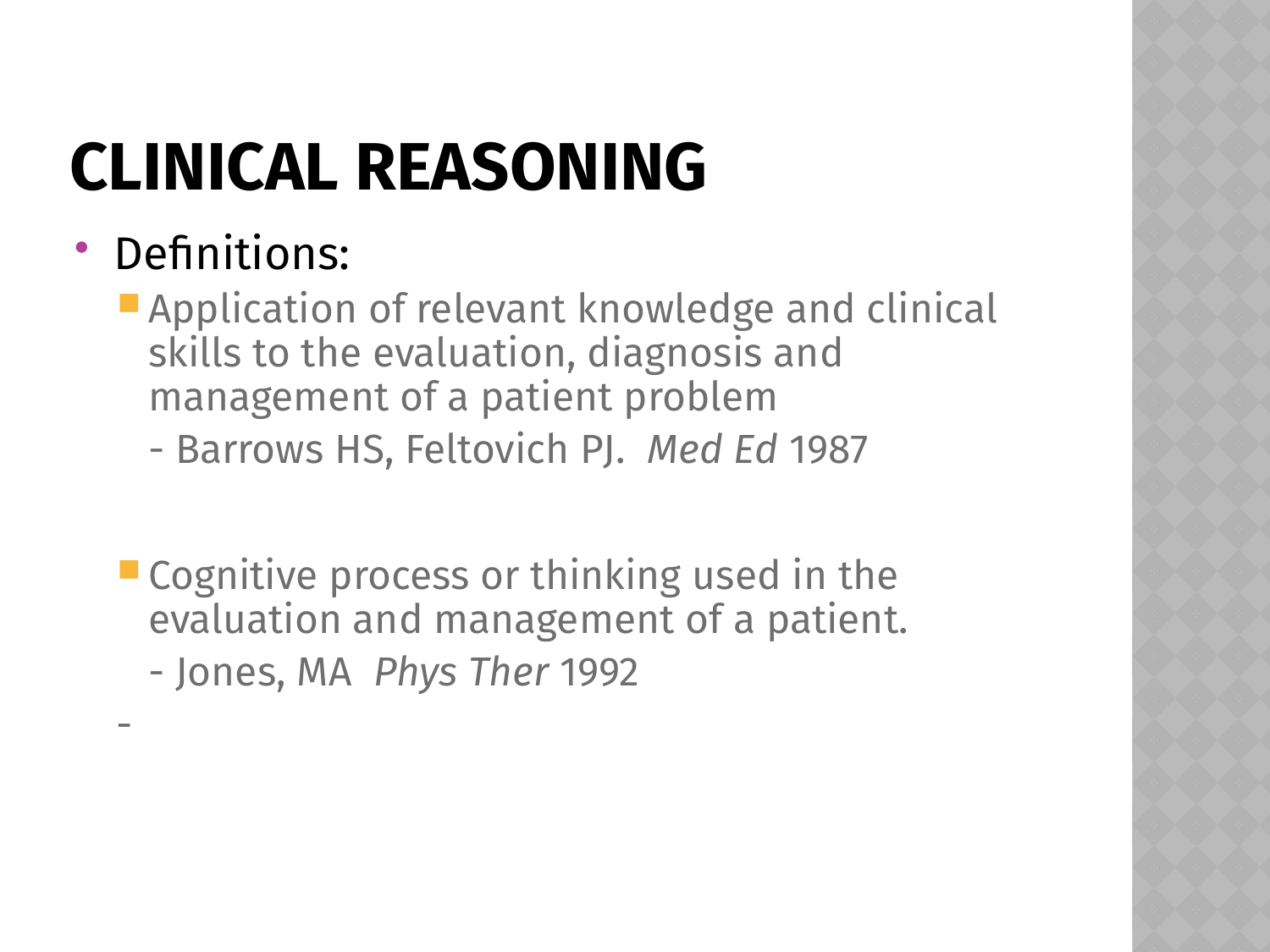

# Clinical Reasoning
Definitions:
Application of relevant knowledge and clinical skills to the evaluation, diagnosis and management of a patient problem
	- Barrows HS, Feltovich PJ.  Med Ed 1987

Cognitive process or thinking used in the evaluation and management of a patient.
	- Jones, MA  Phys Ther 1992
-